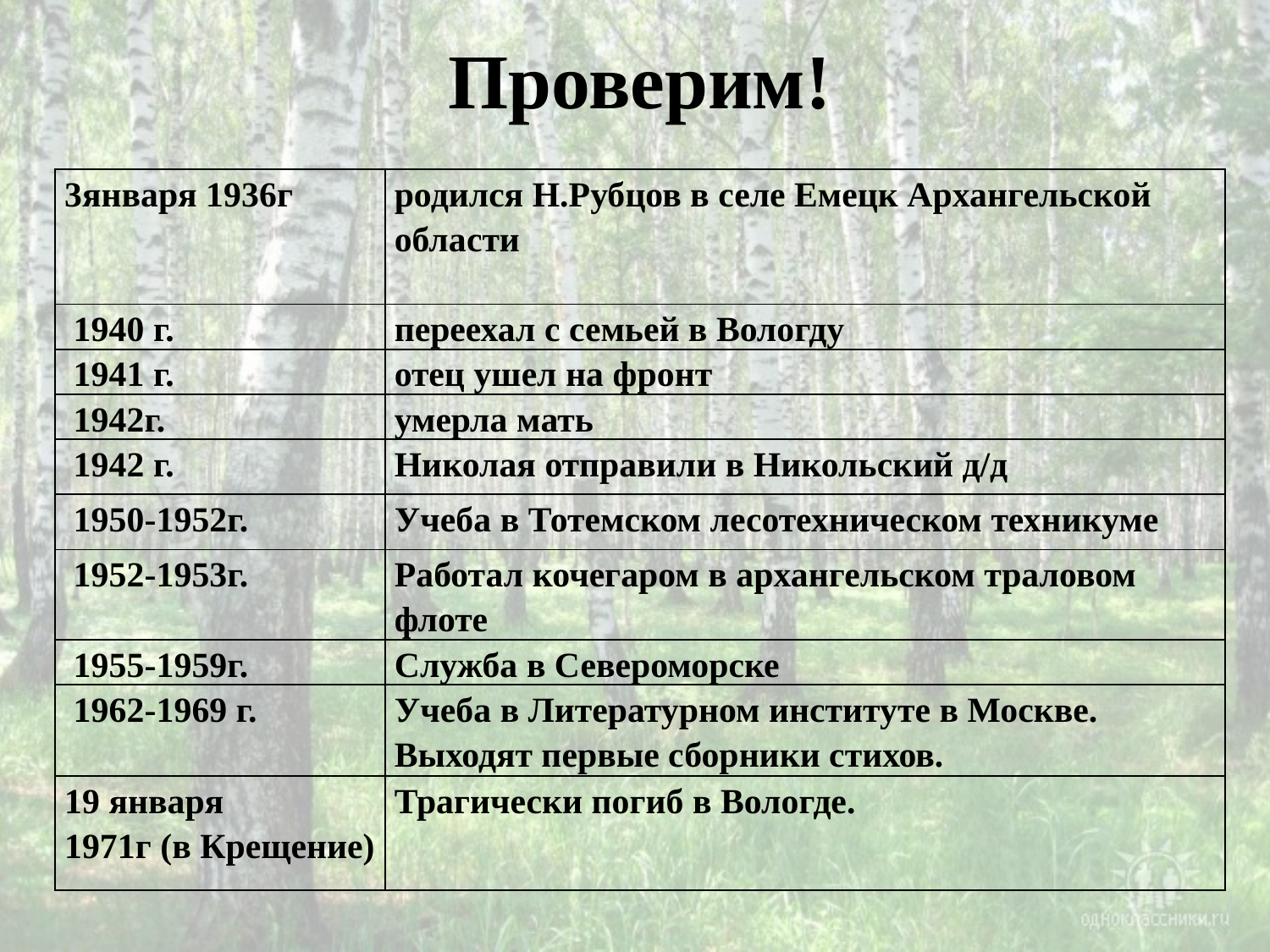

Проверим!

| 3января 1936г | родился Н.Рубцов в селе Емецк Архангельской области |
| --- | --- |
| 1940 г. | переехал с семьей в Вологду |
| 1941 г. | отец ушел на фронт |
| 1942г. | умерла мать |
| 1942 г. | Николая отправили в Никольский д/д |
| 1950-1952г. | Учеба в Тотемском лесотехническом техникуме |
| 1952-1953г. | Работал кочегаром в архангельском траловом флоте |
| 1955-1959г. | Служба в Североморске |
| 1962-1969 г. | Учеба в Литературном институте в Москве. Выходят первые сборники стихов. |
| 19 января 1971г (в Крещение) | Трагически погиб в Вологде. |